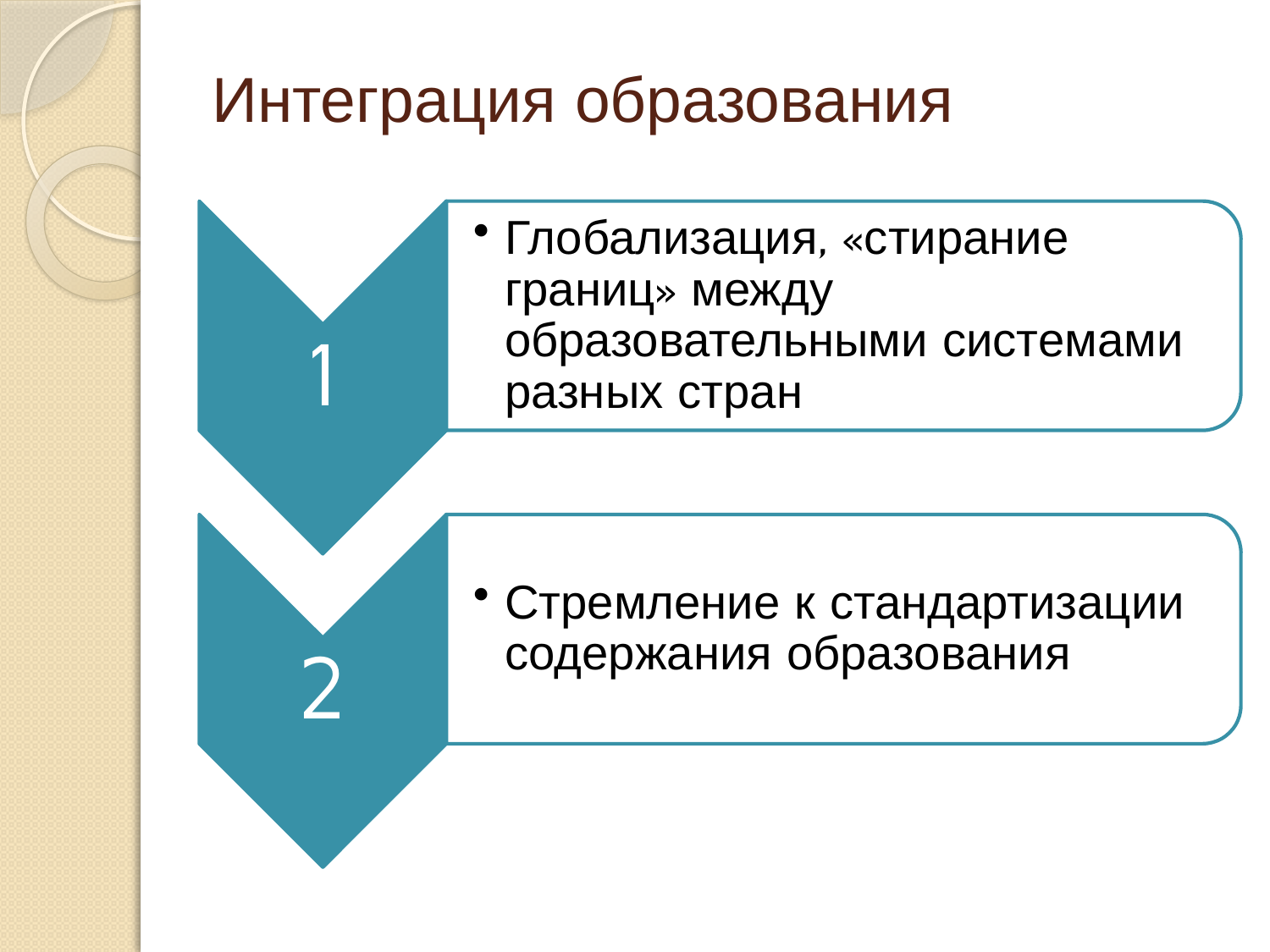

# Интеграция образования
1
Глобализация, «стирание границ» между образовательными системами разных стран
2
Стремление к стандартизации содержания образования